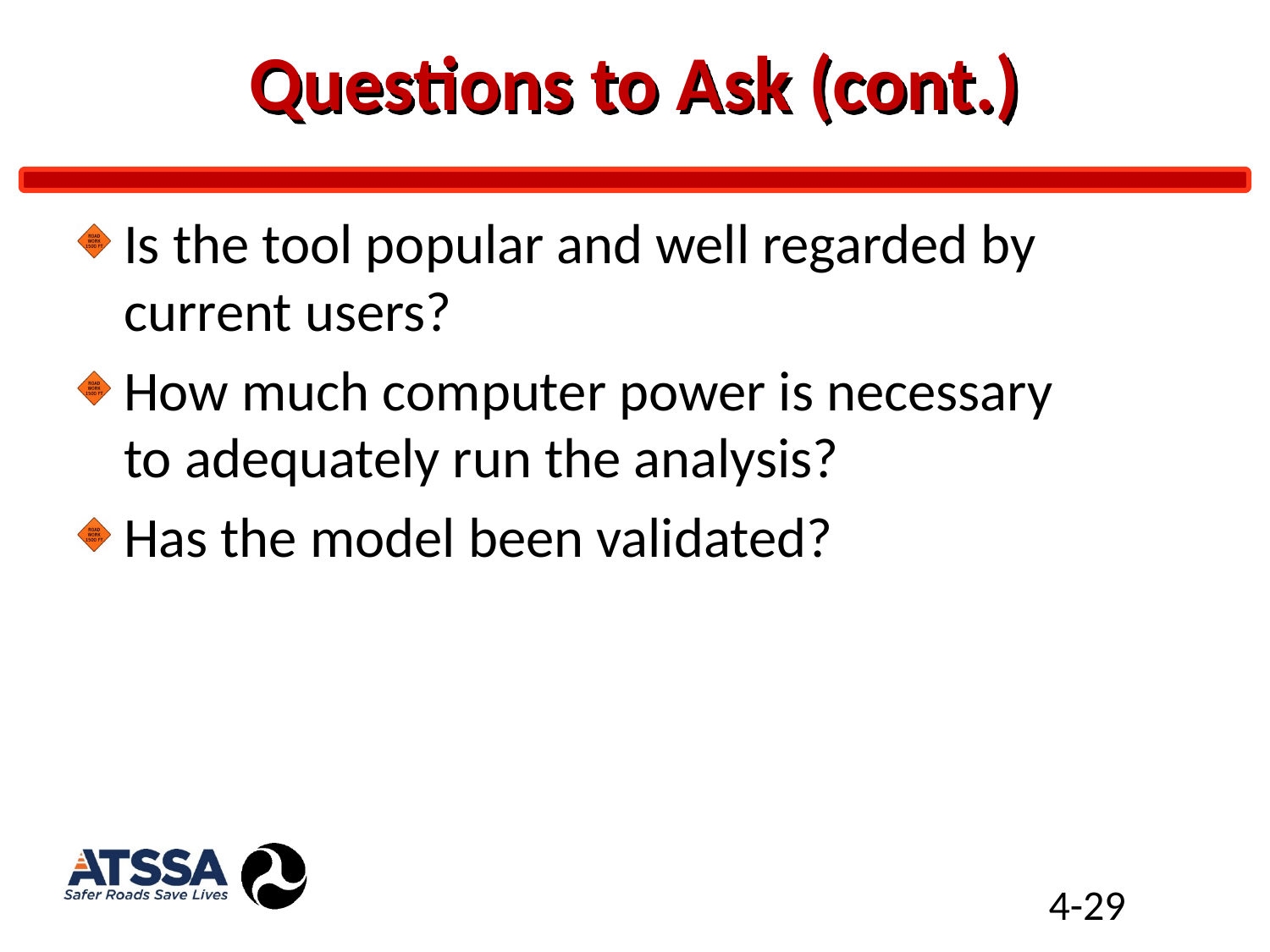

# Questions to Ask (cont.)
Is the tool popular and well regarded by current users?
How much computer power is necessary to adequately run the analysis?
Has the model been validated?